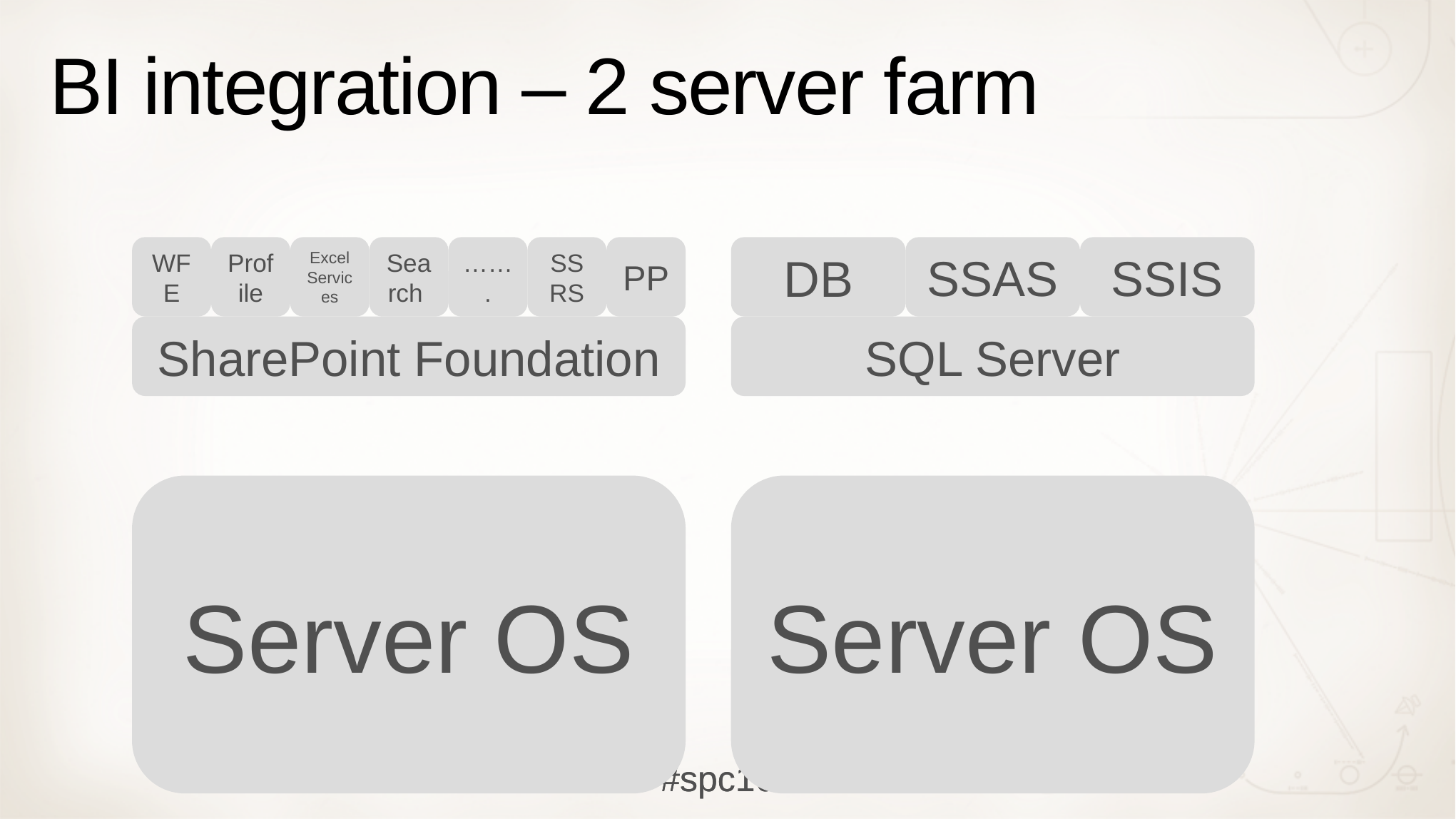

# BI integration – 2 server farm
Server OS
SharePoint Foundation
WFE
Profile
Excel Services
Search
…….
SSRS
PP
Server OS
SQL Server
DB
SSAS
SSIS